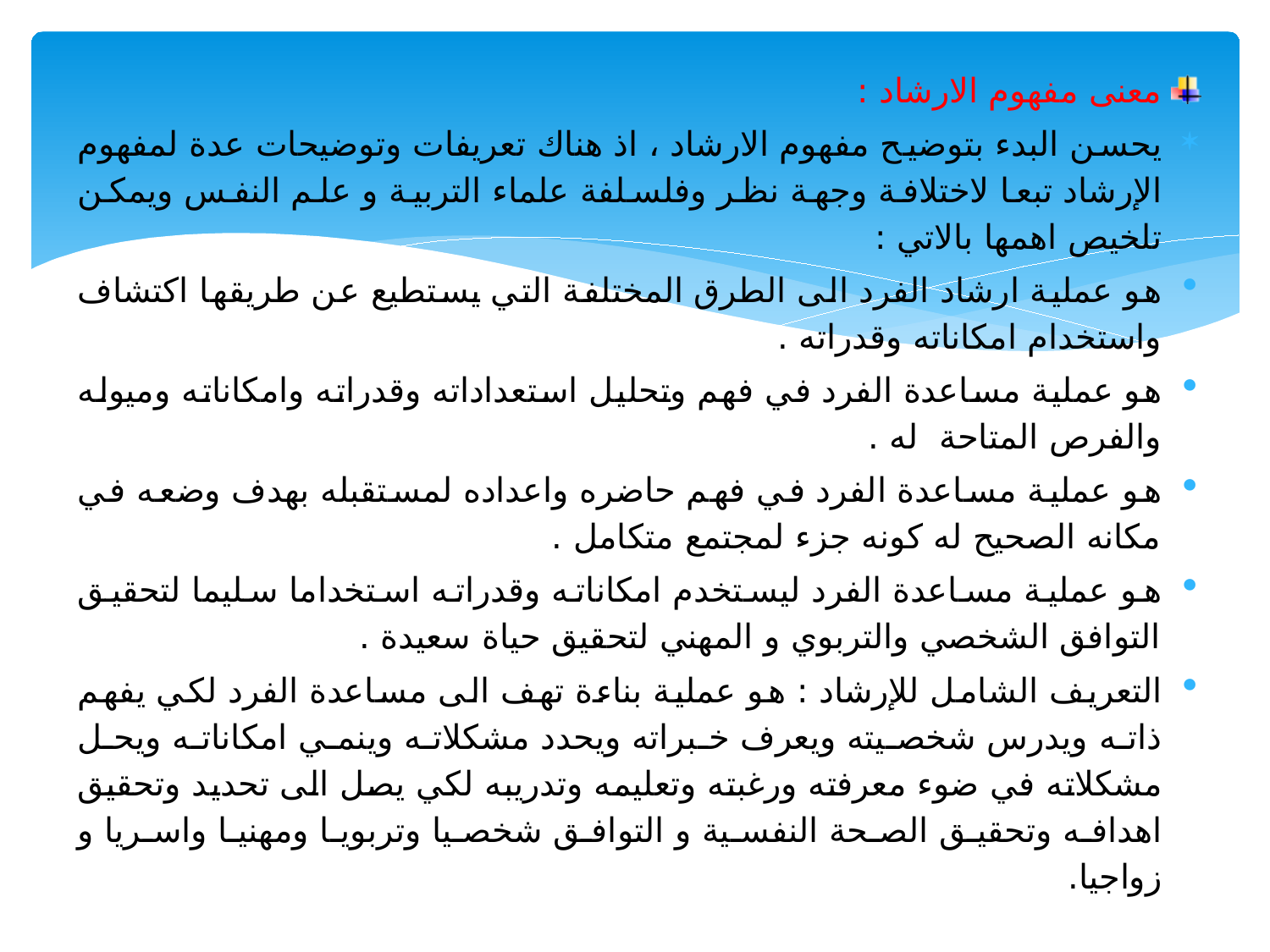

معنى مفهوم الارشاد :
يحسن البدء بتوضيح مفهوم الارشاد ، اذ هناك تعريفات وتوضيحات عدة لمفهوم الإرشاد تبعا لاختلافة وجهة نظر وفلسلفة علماء التربية و علم النفس ويمكن تلخيص اهمها بالاتي :
هو عملية ارشاد الفرد الى الطرق المختلفة التي يستطيع عن طريقها اكتشاف واستخدام امكاناته وقدراته .
هو عملية مساعدة الفرد في فهم وتحليل استعداداته وقدراته وامكاناته وميوله والفرص المتاحة  له .
هو عملية مساعدة الفرد في فهم حاضره واعداده لمستقبله بهدف وضعه في مكانه الصحيح له كونه جزء لمجتمع متكامل .
هو عملية مساعدة الفرد ليستخدم امكاناته وقدراته استخداما سليما لتحقيق التوافق الشخصي والتربوي و المهني لتحقيق حياة سعيدة .
التعريف الشامل للإرشاد : هو عملية بناءة تهف الى مساعدة الفرد لكي يفهم ذاته ويدرس شخصيته ويعرف خبراته ويحدد مشكلاته وينمي امكاناته ويحل مشكلاته في ضوء معرفته ورغبته وتعليمه وتدريبه لكي يصل الى تحديد وتحقيق اهدافه وتحقيق الصحة النفسية و التوافق شخصيا وتربويا ومهنيا واسريا و زواجيا.